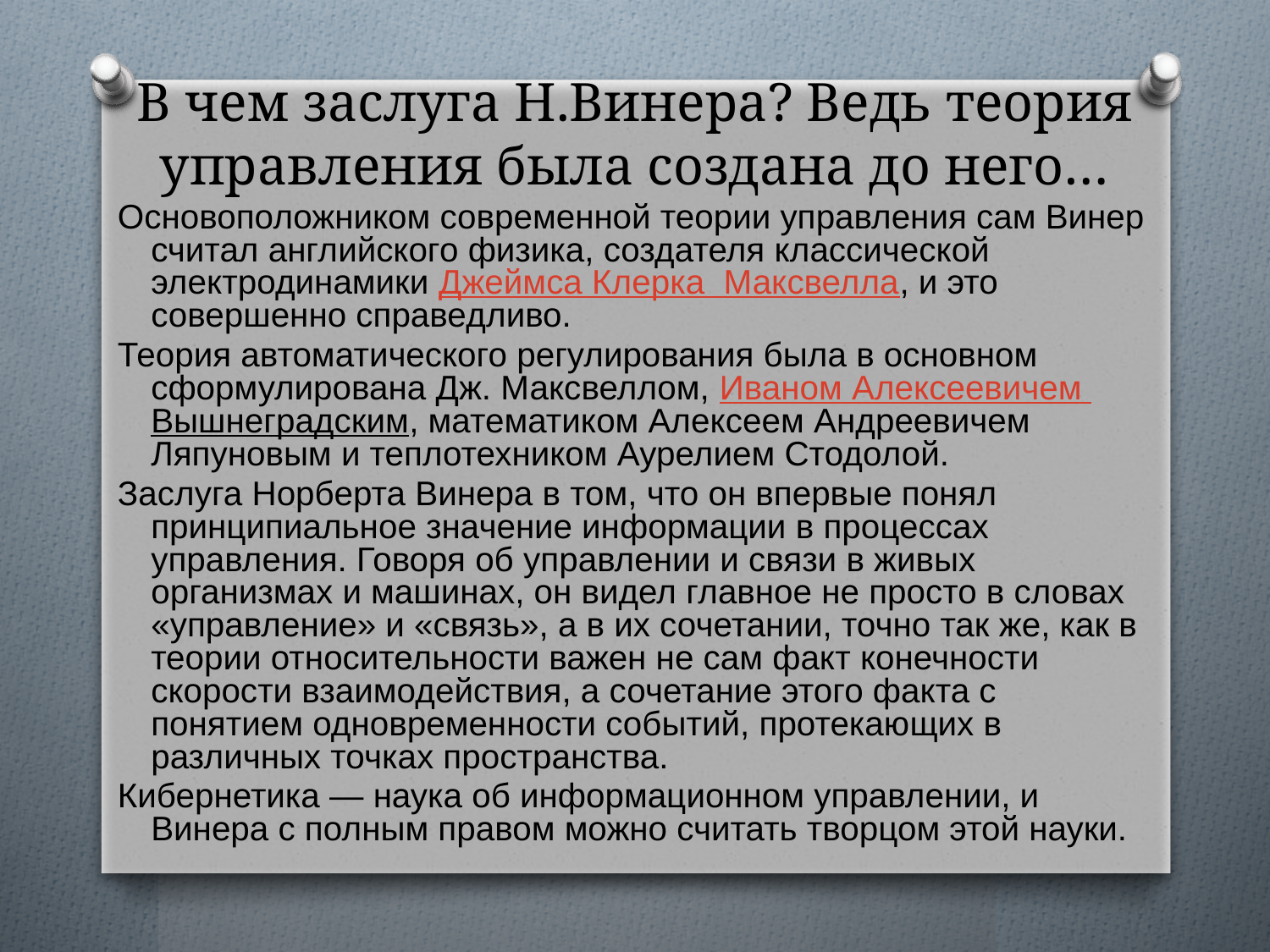

# В чем заслуга Н.Винера? Ведь теория управления была создана до него…
Основоположником современной теории управления сам Винер считал английского физика, создателя классической электродинамики Джеймса Клерка  Максвелла, и это совершенно справедливо.
Теория автоматического регулирования была в основном сформулирована Дж. Максвеллом, Иваном Алексеевичем Вышнеградским, математиком Алексеем Андреевичем Ляпуновым и теплотехником Аурелием Стодолой.
Заслуга Норберта Винера в том, что он впервые понял принципиальное значение информации в процессах управления. Говоря об управлении и связи в живых организмах и машинах, он видел главное не просто в словах «управление» и «связь», а в их сочетании, точно так же, как в теории относительности важен не сам факт конечности скорости взаимодействия, а сочетание этого факта с понятием одновременности событий, протекающих в различных точках пространства.
Кибернетика — наука об информационном управлении, и Винера с полным правом можно считать творцом этой науки.